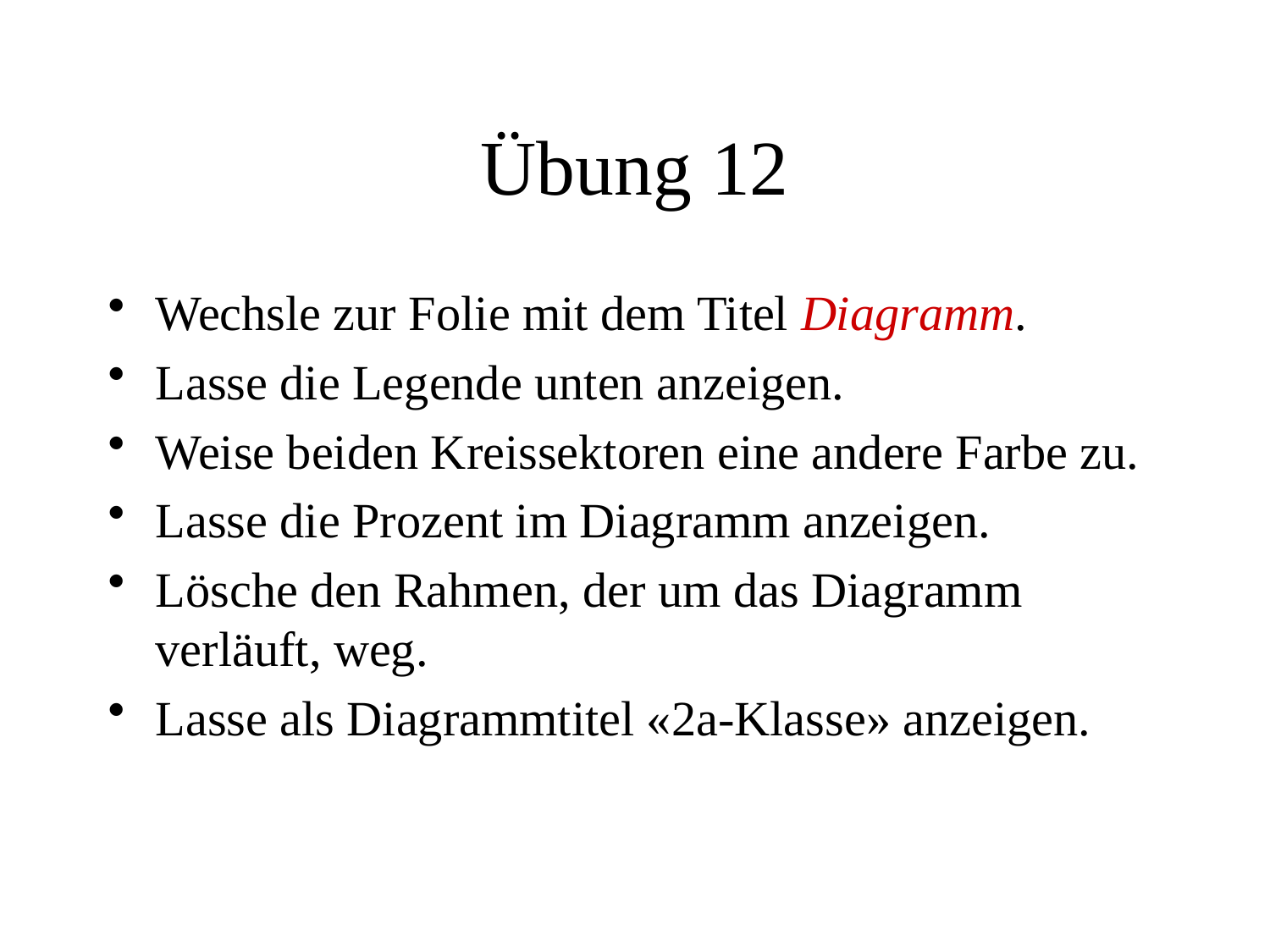

# Übung 12
Wechsle zur Folie mit dem Titel Diagramm.
Lasse die Legende unten anzeigen.
Weise beiden Kreissektoren eine andere Farbe zu.
Lasse die Prozent im Diagramm anzeigen.
Lösche den Rahmen, der um das Diagramm verläuft, weg.
Lasse als Diagrammtitel «2a-Klasse» anzeigen.